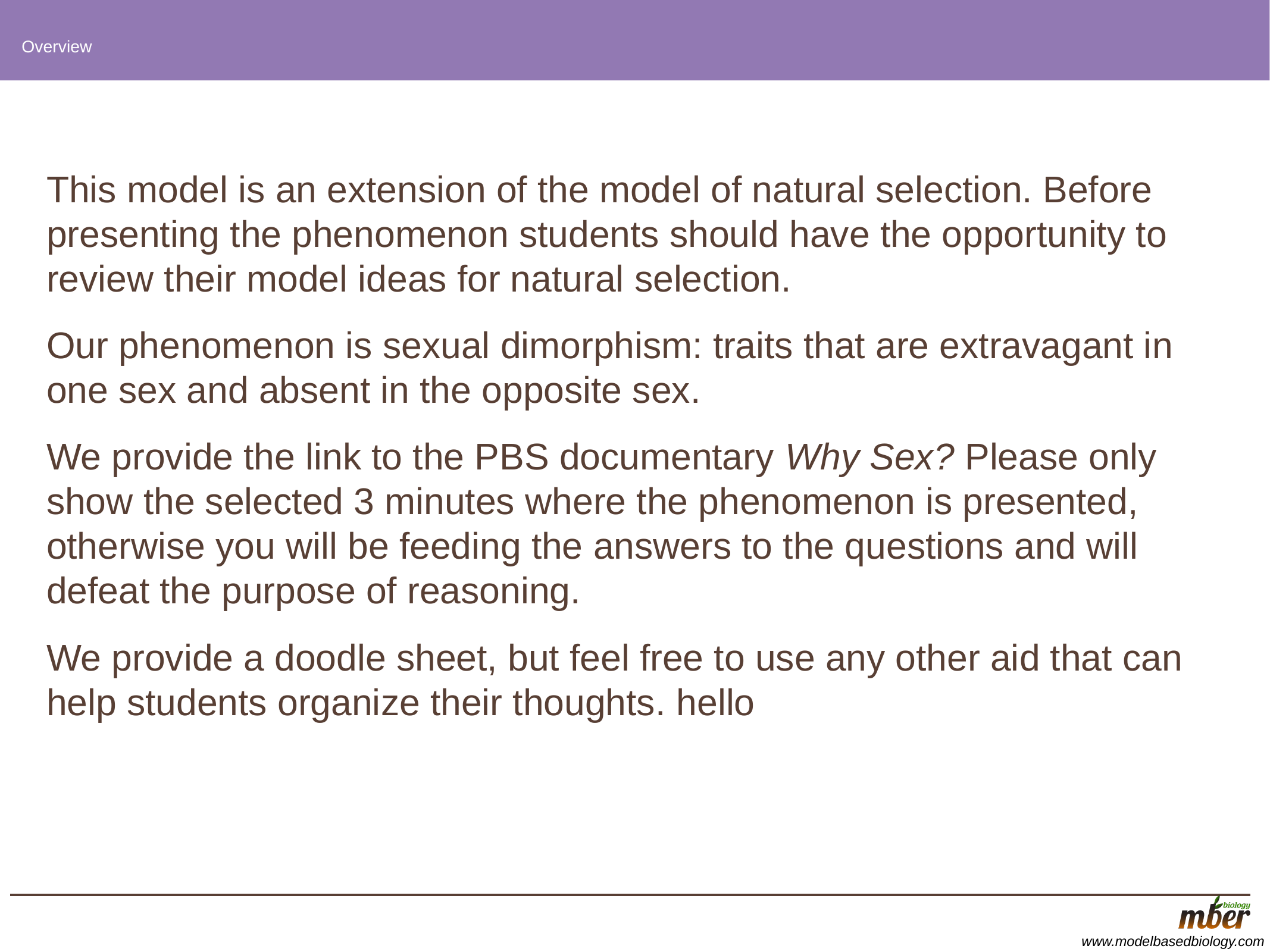

# Overview
This model is an extension of the model of natural selection. Before presenting the phenomenon students should have the opportunity to review their model ideas for natural selection.
Our phenomenon is sexual dimorphism: traits that are extravagant in one sex and absent in the opposite sex.
We provide the link to the PBS documentary Why Sex? Please only show the selected 3 minutes where the phenomenon is presented, otherwise you will be feeding the answers to the questions and will defeat the purpose of reasoning.
We provide a doodle sheet, but feel free to use any other aid that can help students organize their thoughts. hello